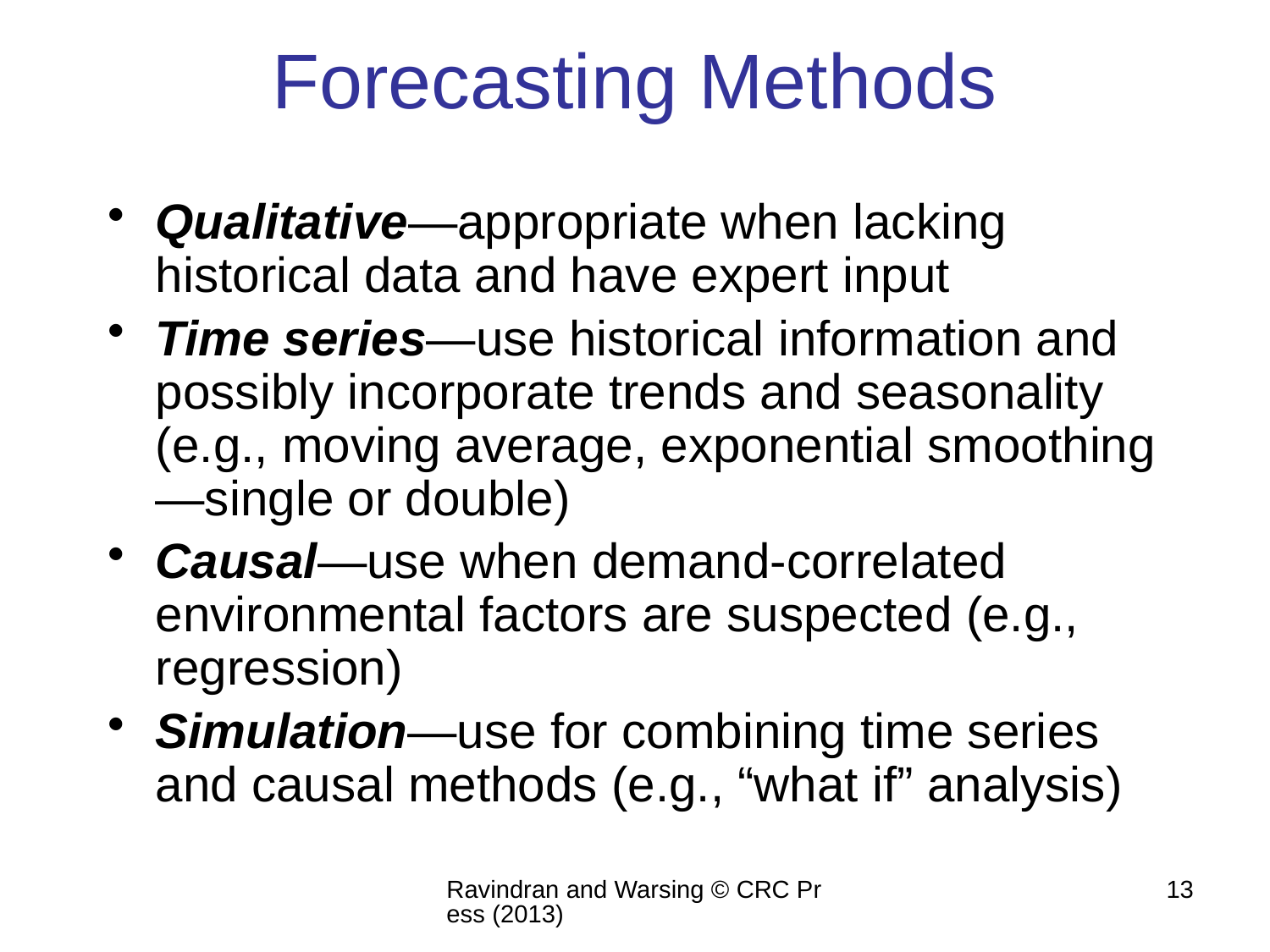

# Forecasting Methods
Qualitative—appropriate when lacking historical data and have expert input
Time series—use historical information and possibly incorporate trends and seasonality (e.g., moving average, exponential smoothing—single or double)
Causal—use when demand-correlated environmental factors are suspected (e.g., regression)
Simulation—use for combining time series and causal methods (e.g., “what if” analysis)
Ravindran and Warsing © CRC Press (2013)
13